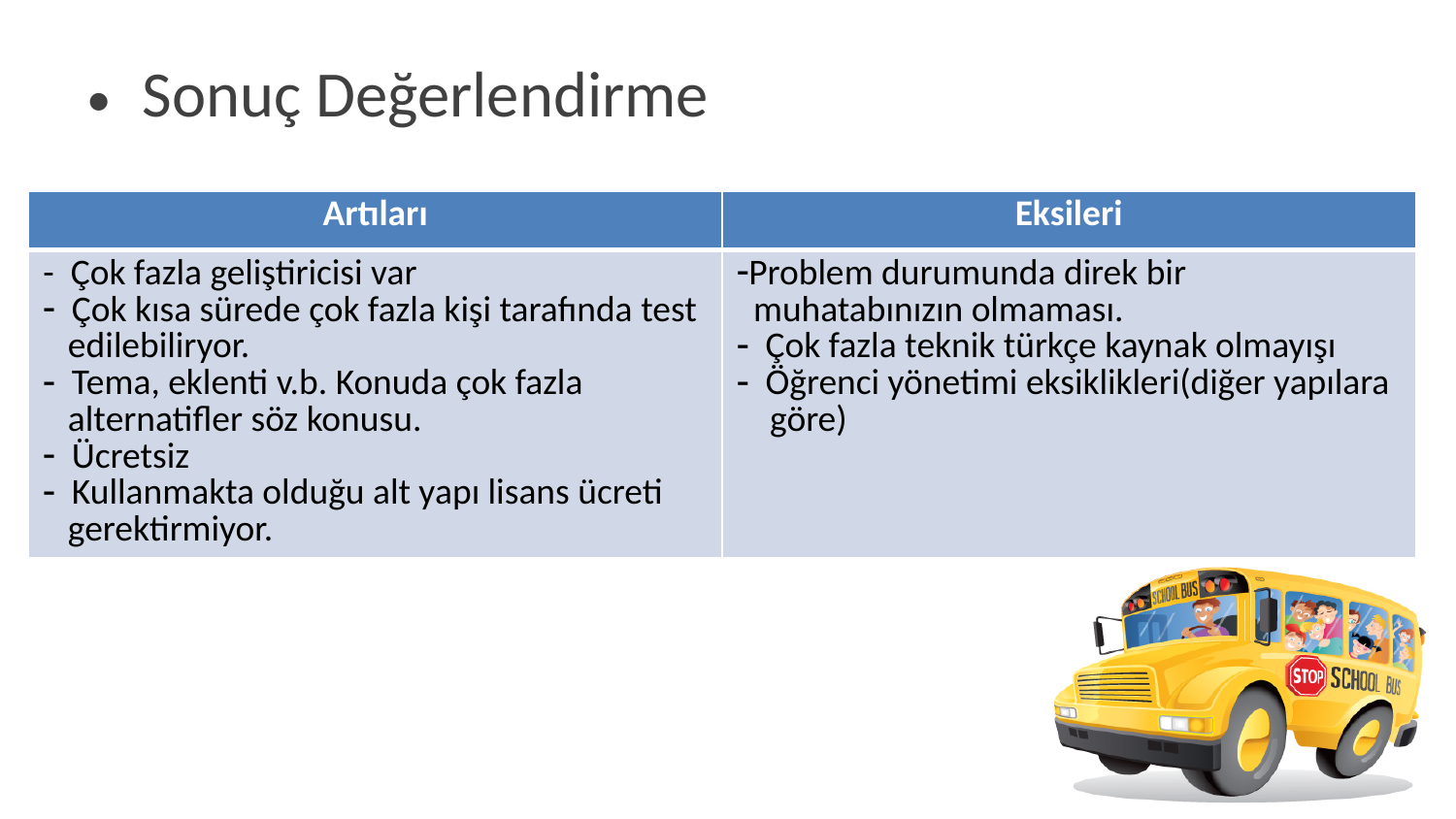

Sonuç Değerlendirme
| Artıları | Eksileri |
| --- | --- |
| - Çok fazla geliştiricisi var Çok kısa sürede çok fazla kişi tarafında test edilebiliryor. Tema, eklenti v.b. Konuda çok fazla alternatifler söz konusu. Ücretsiz Kullanmakta olduğu alt yapı lisans ücreti gerektirmiyor. | Problem durumunda direk bir muhatabınızın olmaması. Çok fazla teknik türkçe kaynak olmayışı Öğrenci yönetimi eksiklikleri(diğer yapılara göre) |